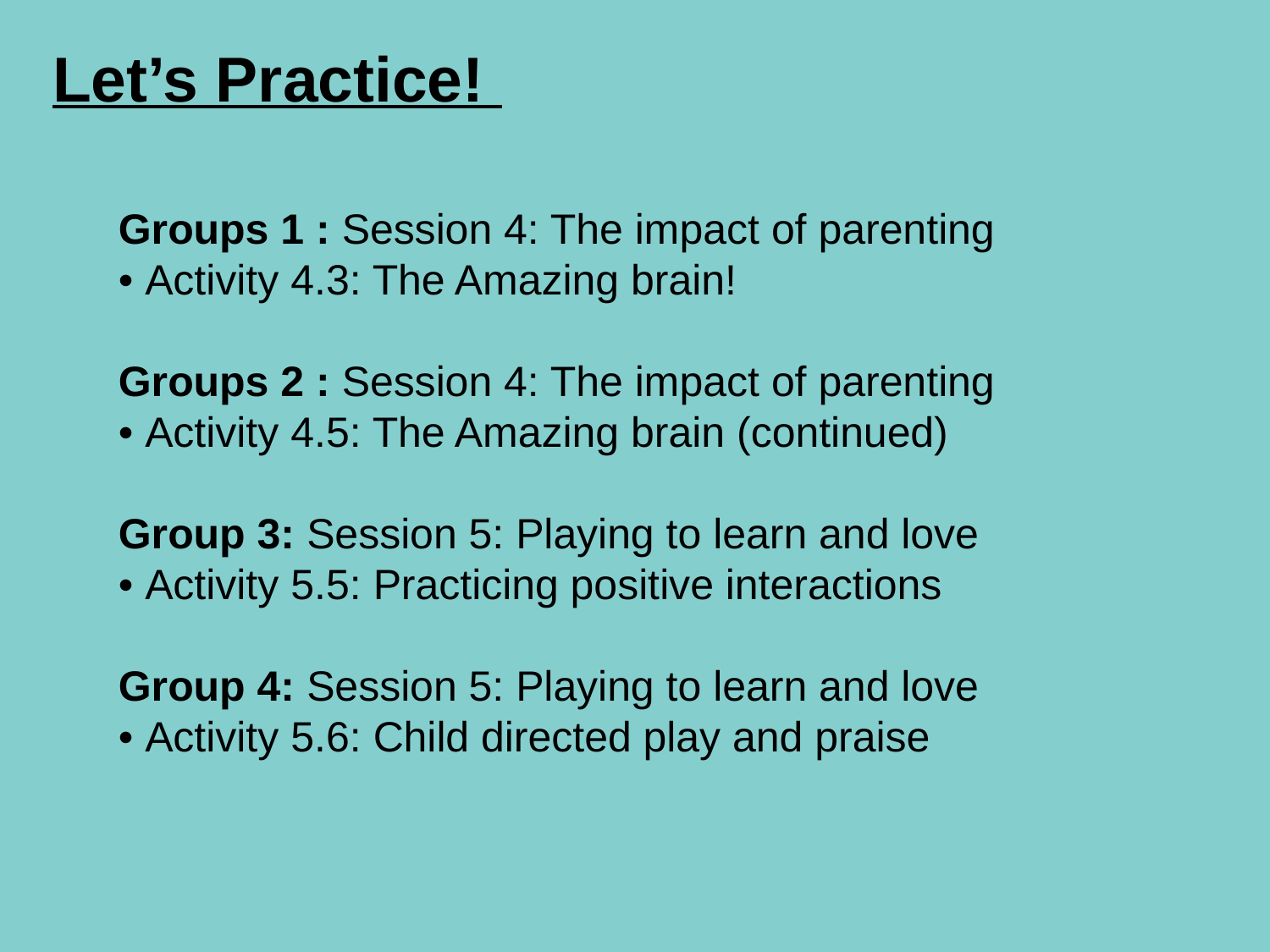

# Let’s Practice!
Groups 1 : Session 4: The impact of parenting
• Activity 4.3: The Amazing brain!

Groups 2 : Session 4: The impact of parenting
• Activity 4.5: The Amazing brain (continued)

Group 3: Session 5: Playing to learn and love
• Activity 5.5: Practicing positive interactions

Group 4: Session 5: Playing to learn and love
• Activity 5.6: Child directed play and praise